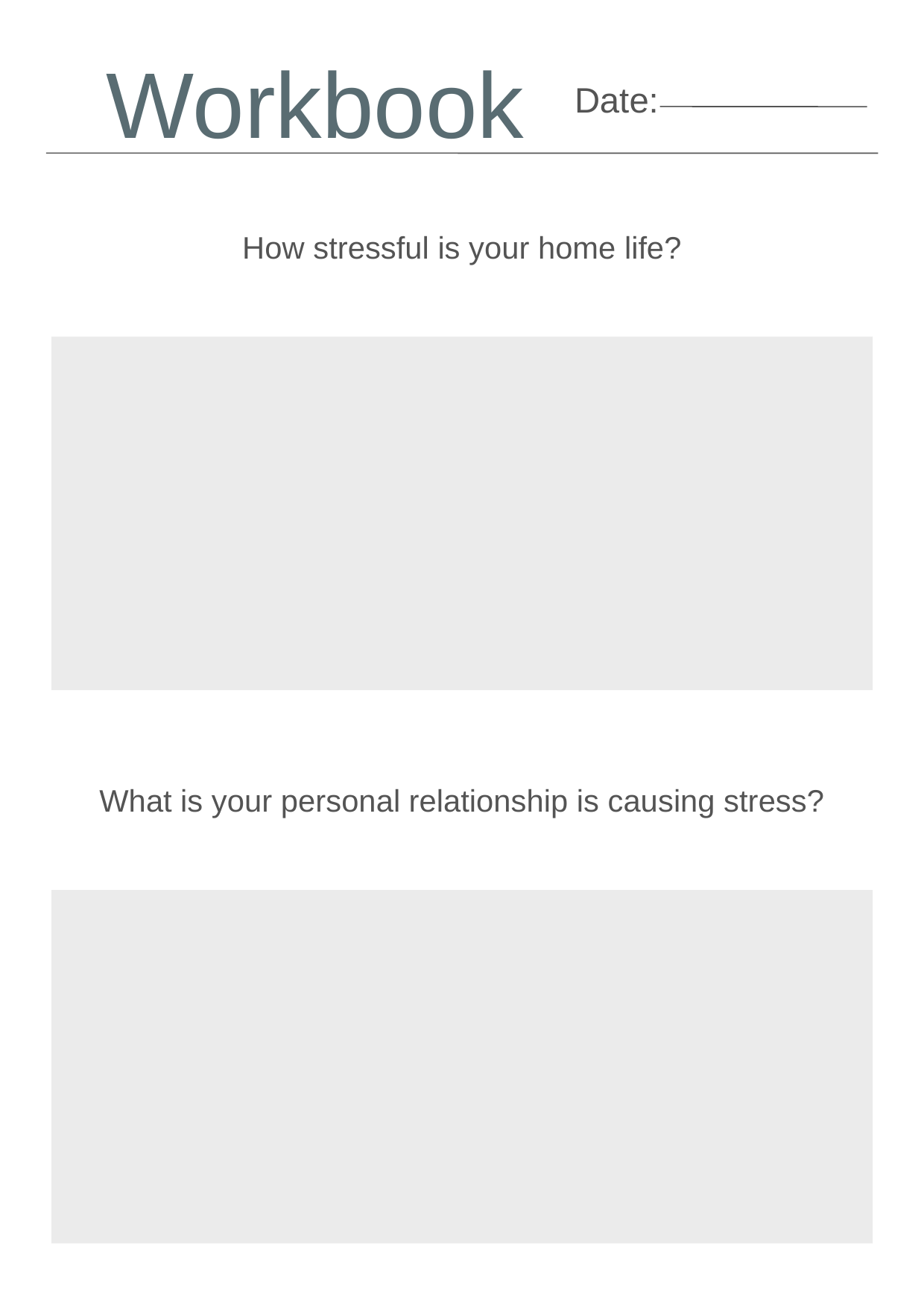

Workbook
Date:

How stressful is your home life?

What is your personal relationship is causing stress?